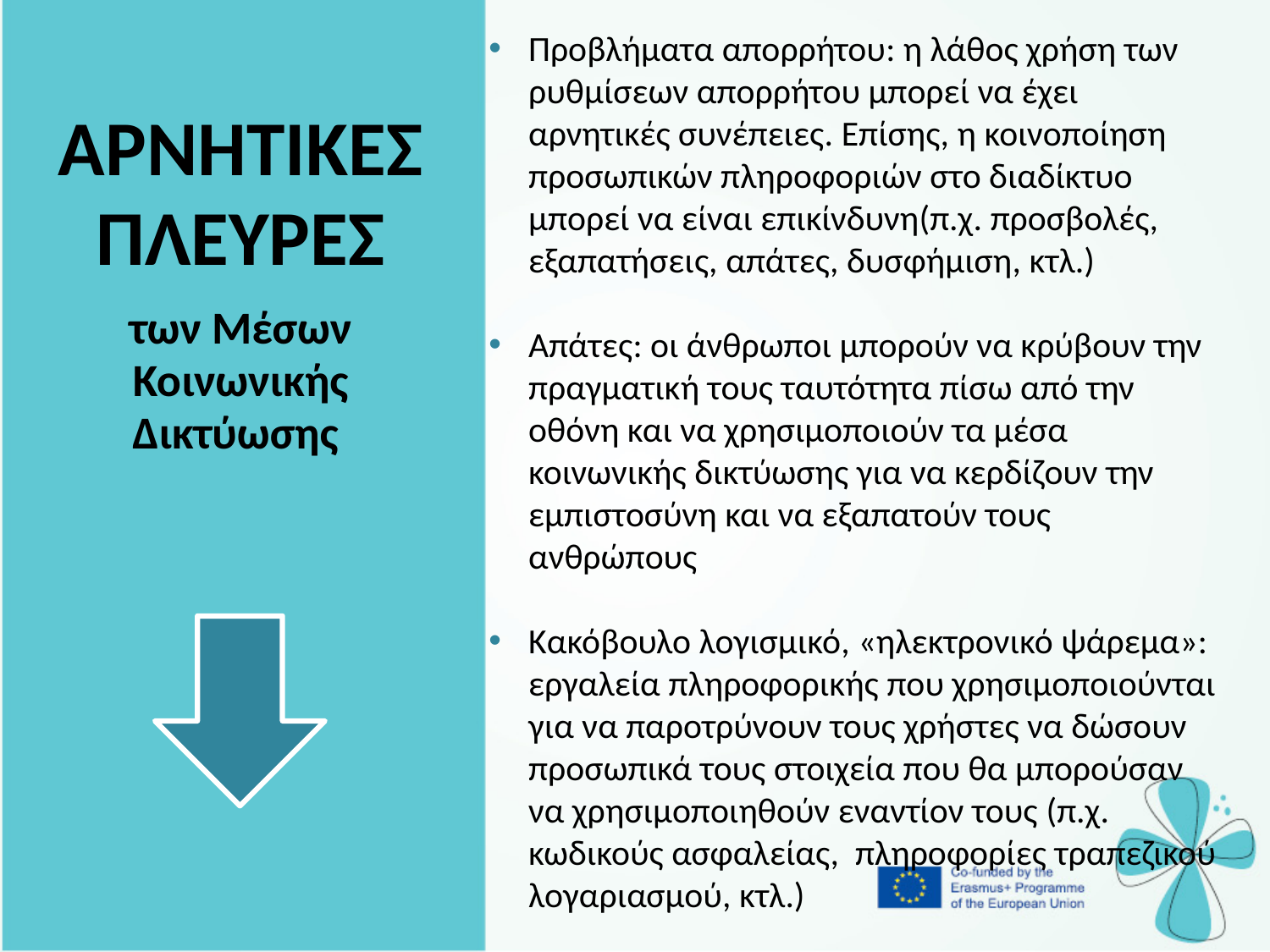

Προβλήματα απορρήτου: η λάθος χρήση των ρυθμίσεων απορρήτου μπορεί να έχει αρνητικές συνέπειες. Επίσης, η κοινοποίηση προσωπικών πληροφοριών στο διαδίκτυο μπορεί να είναι επικίνδυνη(π.χ. προσβολές, εξαπατήσεις, απάτες, δυσφήμιση, κτλ.)

Απάτες: οι άνθρωποι μπορούν να κρύβουν την πραγματική τους ταυτότητα πίσω από την οθόνη και να χρησιμοποιούν τα μέσα κοινωνικής δικτύωσης για να κερδίζουν την εμπιστοσύνη και να εξαπατούν τους ανθρώπους

Κακόβουλο λογισμικό, «ηλεκτρονικό ψάρεμα»: εργαλεία πληροφορικής που χρησιμοποιούνται για να παροτρύνουν τους χρήστες να δώσουν προσωπικά τους στοιχεία που θα μπορούσαν να χρησιμοποιηθούν εναντίον τους (π.χ. κωδικούς ασφαλείας,  πληροφορίες τραπεζικού λογαριασμού, κτλ.)
| ΑΡΝΗΤΙΚΕΣ ΠΛΕΥΡΕΣ των Μέσων Κοινωνικής Δικτύωσης |
| --- |